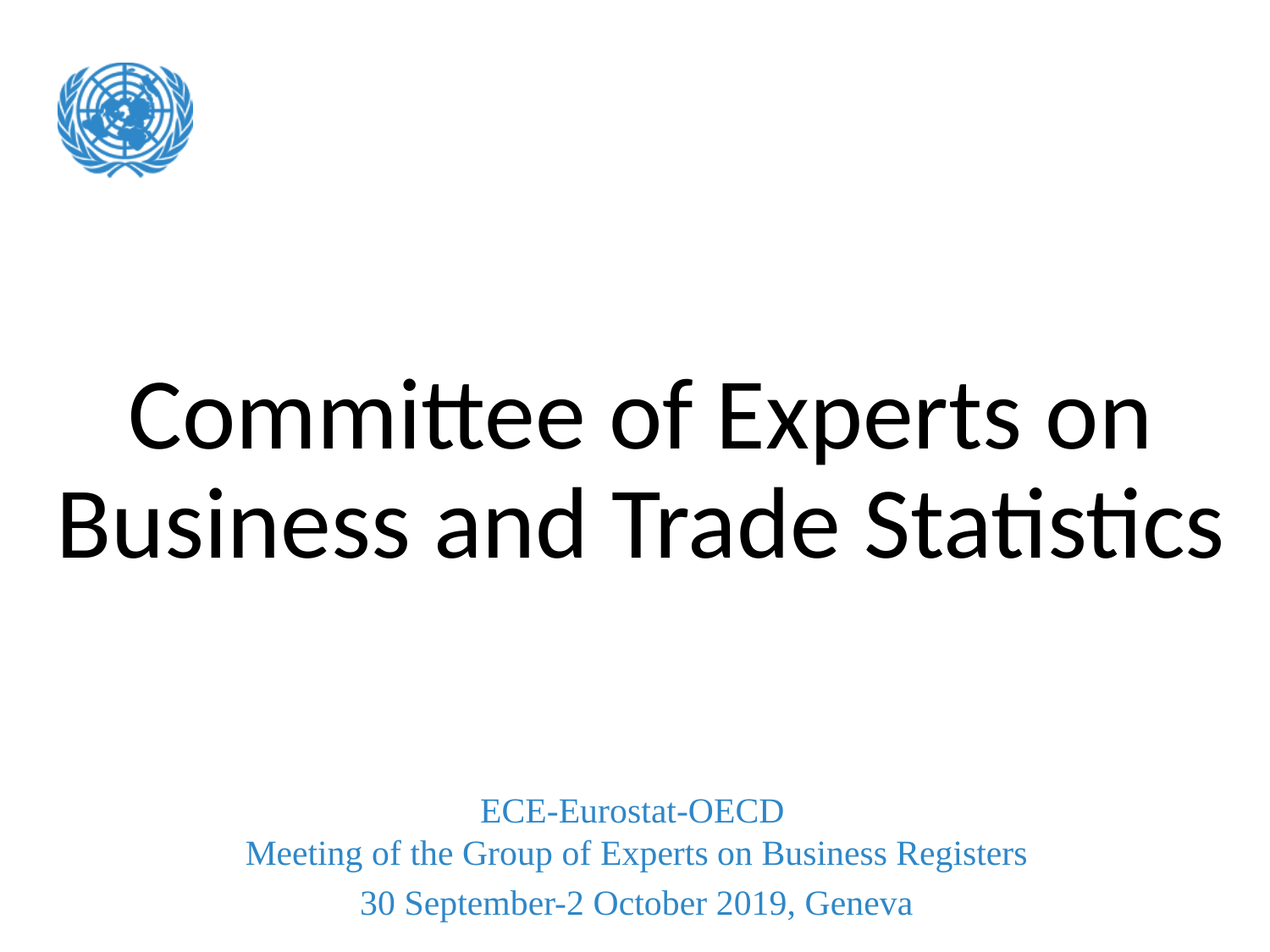

# Committee of Experts on Business and Trade Statistics
ECE-Eurostat-OECD
Meeting of the Group of Experts on Business Registers
30 September-2 October 2019, Geneva